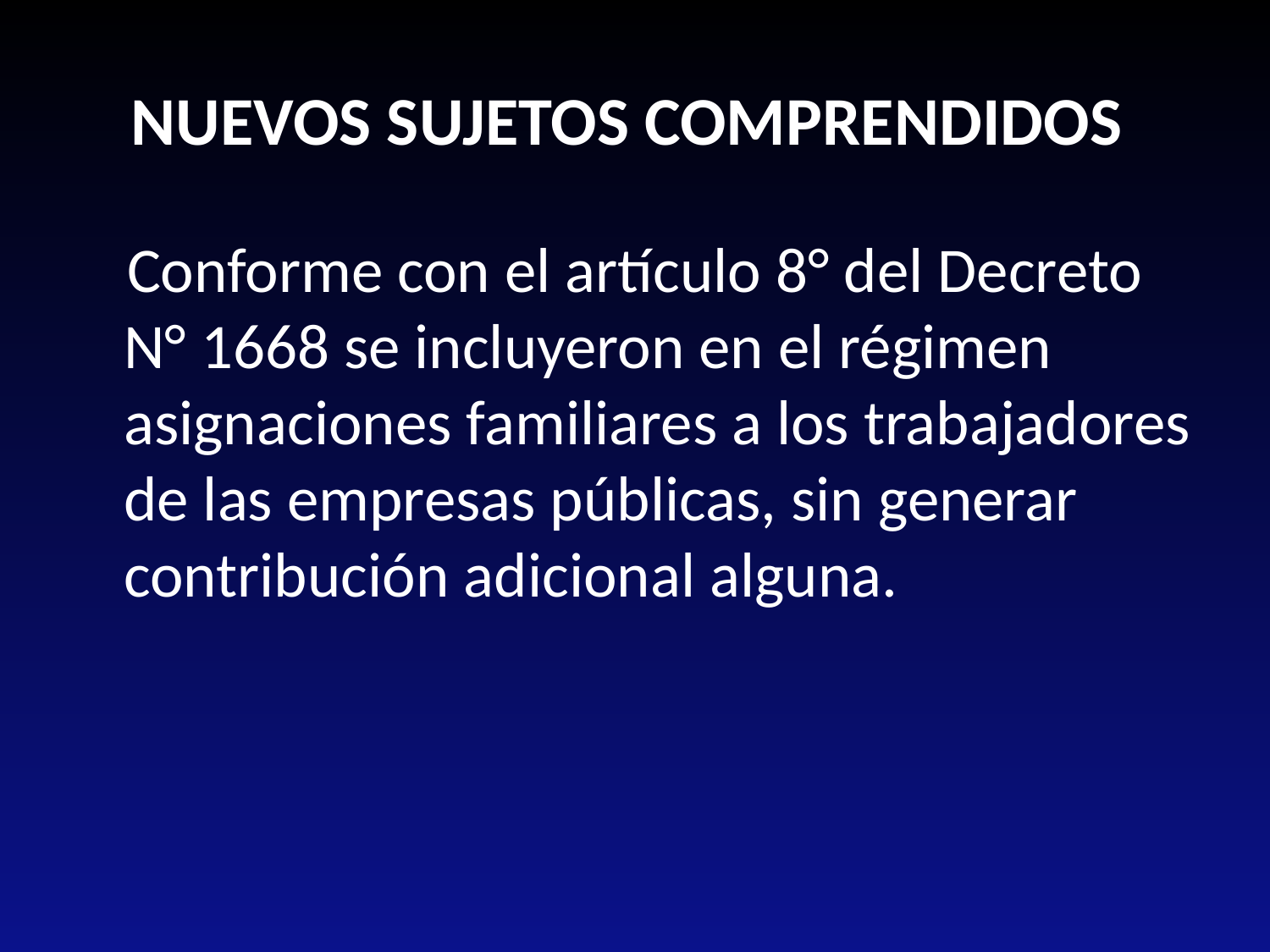

# NUEVOS SUJETOS COMPRENDIDOS
    Conforme con el artículo 8° del Decreto N° 1668 se incluyeron en el régimen asignaciones familiares a los trabajadores de las empresas públicas, sin generar contribución adicional alguna.